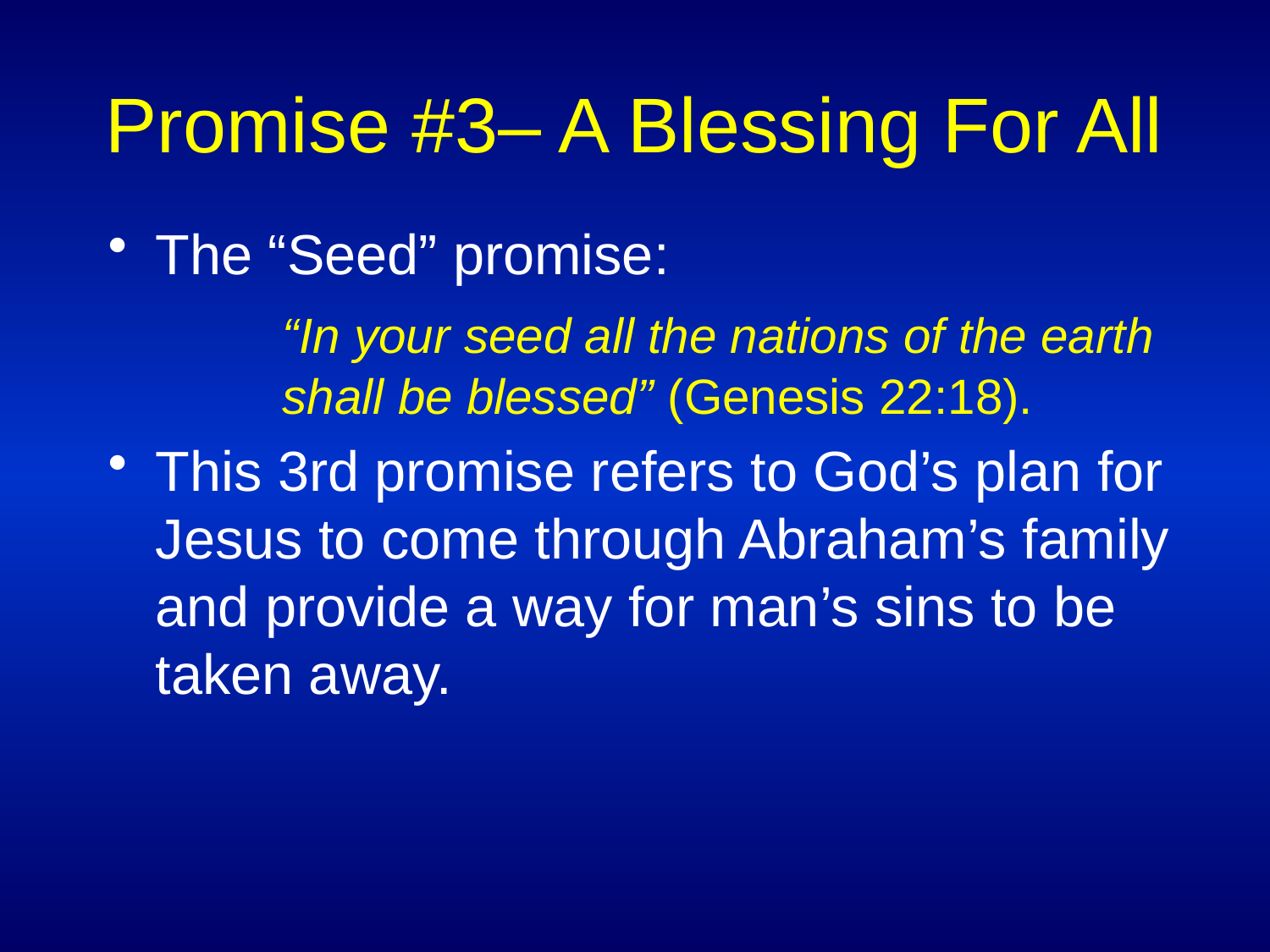

# Promise #3– A Blessing For All
The “Seed” promise:
		“In your seed all the nations of the earth 		shall be blessed” (Genesis 22:18).
This 3rd promise refers to God’s plan for Jesus to come through Abraham’s family and provide a way for man’s sins to be taken away.